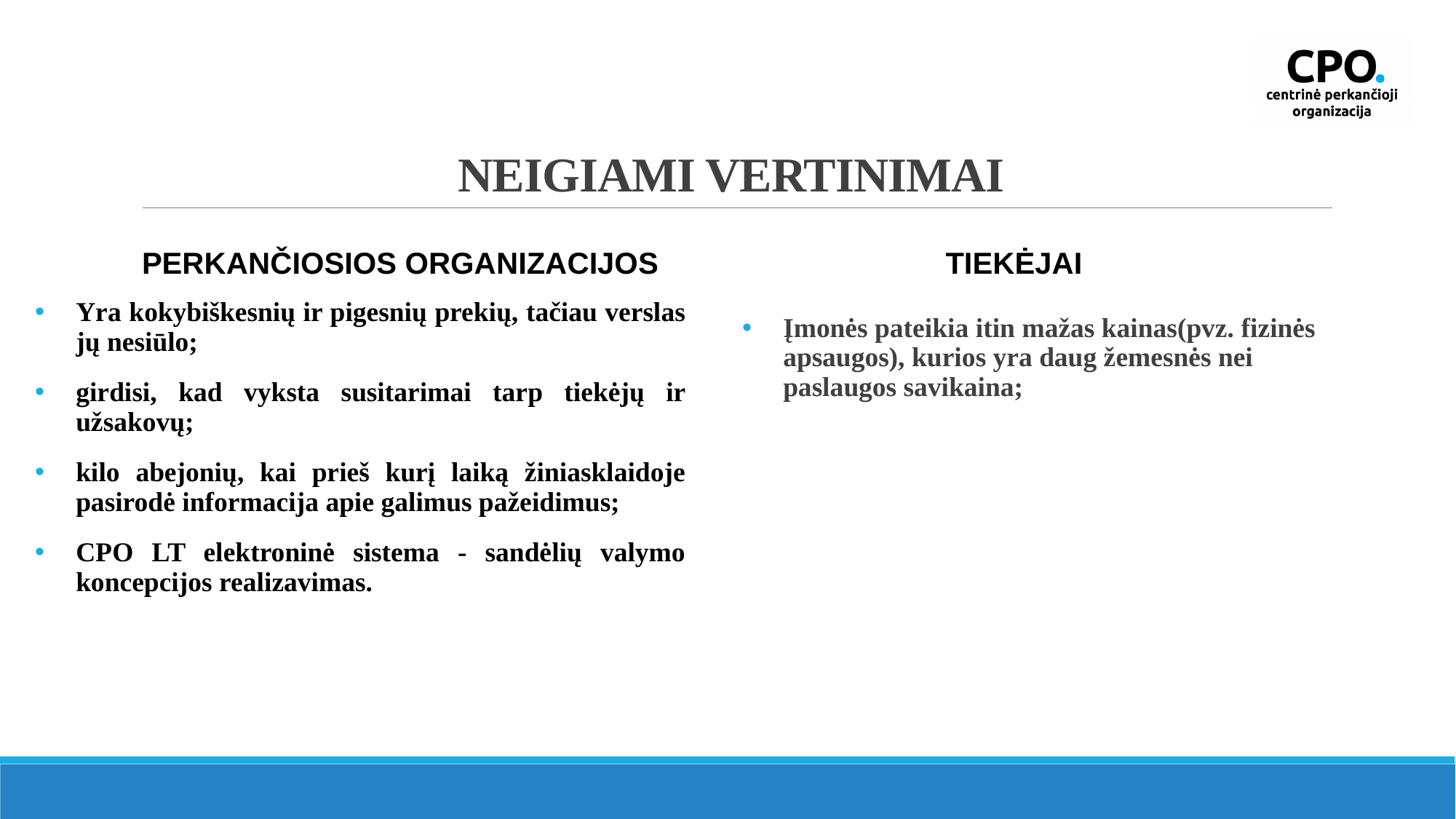

# Neigiami vertinimai
Perkančiosios organizacijos
                       Tiekėjai
Yra kokybiškesnių ir pigesnių prekių, tačiau verslas jų nesiūlo;
girdisi, kad vyksta susitarimai tarp tiekėjų ir užsakovų;
kilo abejonių, kai prieš kurį laiką žiniasklaidoje pasirodė informacija apie galimus pažeidimus;
CPO LT elektroninė sistema - sandėlių valymo koncepcijos realizavimas.

Įmonės pateikia itin mažas kainas(pvz. fizinės apsaugos), kurios yra daug žemesnės nei paslaugos savikaina;